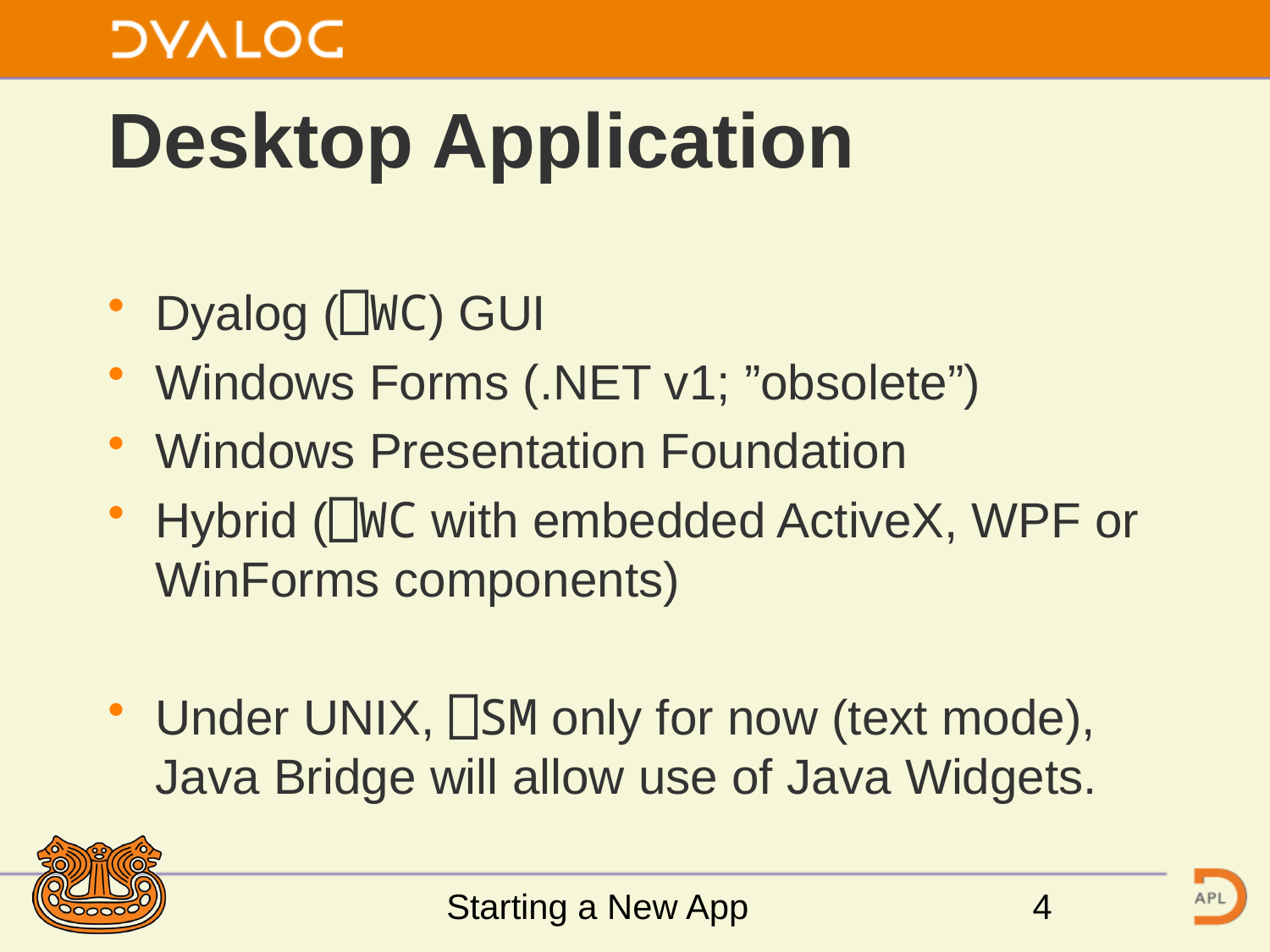

# Desktop Application
Dyalog (⎕WC) GUI
Windows Forms (.NET v1; ”obsolete”)
Windows Presentation Foundation
Hybrid (⎕WC with embedded ActiveX, WPF or WinForms components)

Under UNIX, ⎕SM only for now (text mode), Java Bridge will allow use of Java Widgets.

Starting a New App
4